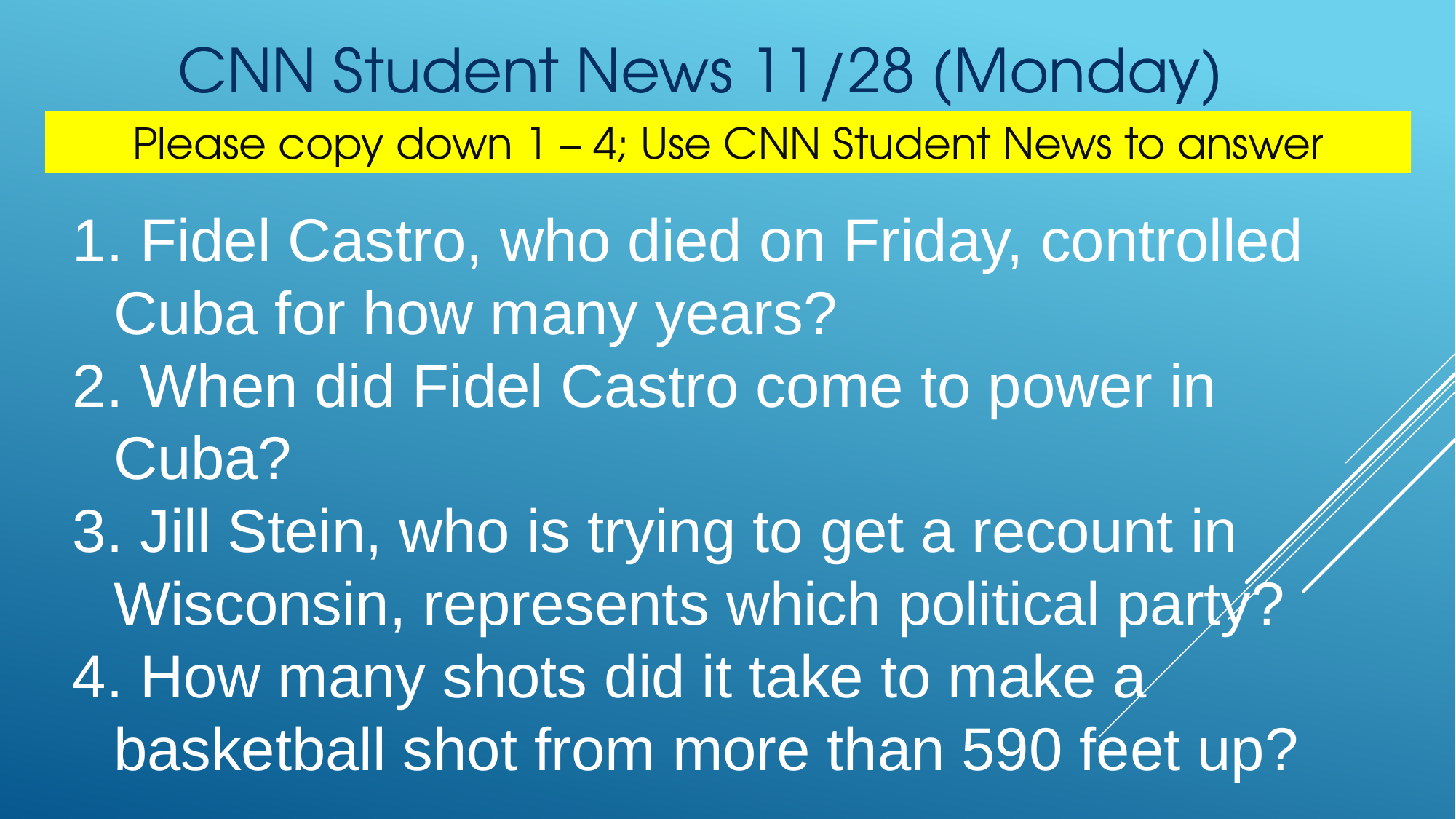

CNN Student News 11/28 (Monday)
Please copy down 1 – 4; Use CNN Student News to answer
 Fidel Castro, who died on Friday, controlled Cuba for how many years?
 When did Fidel Castro come to power in Cuba?
 Jill Stein, who is trying to get a recount in Wisconsin, represents which political party?
 How many shots did it take to make a basketball shot from more than 590 feet up?